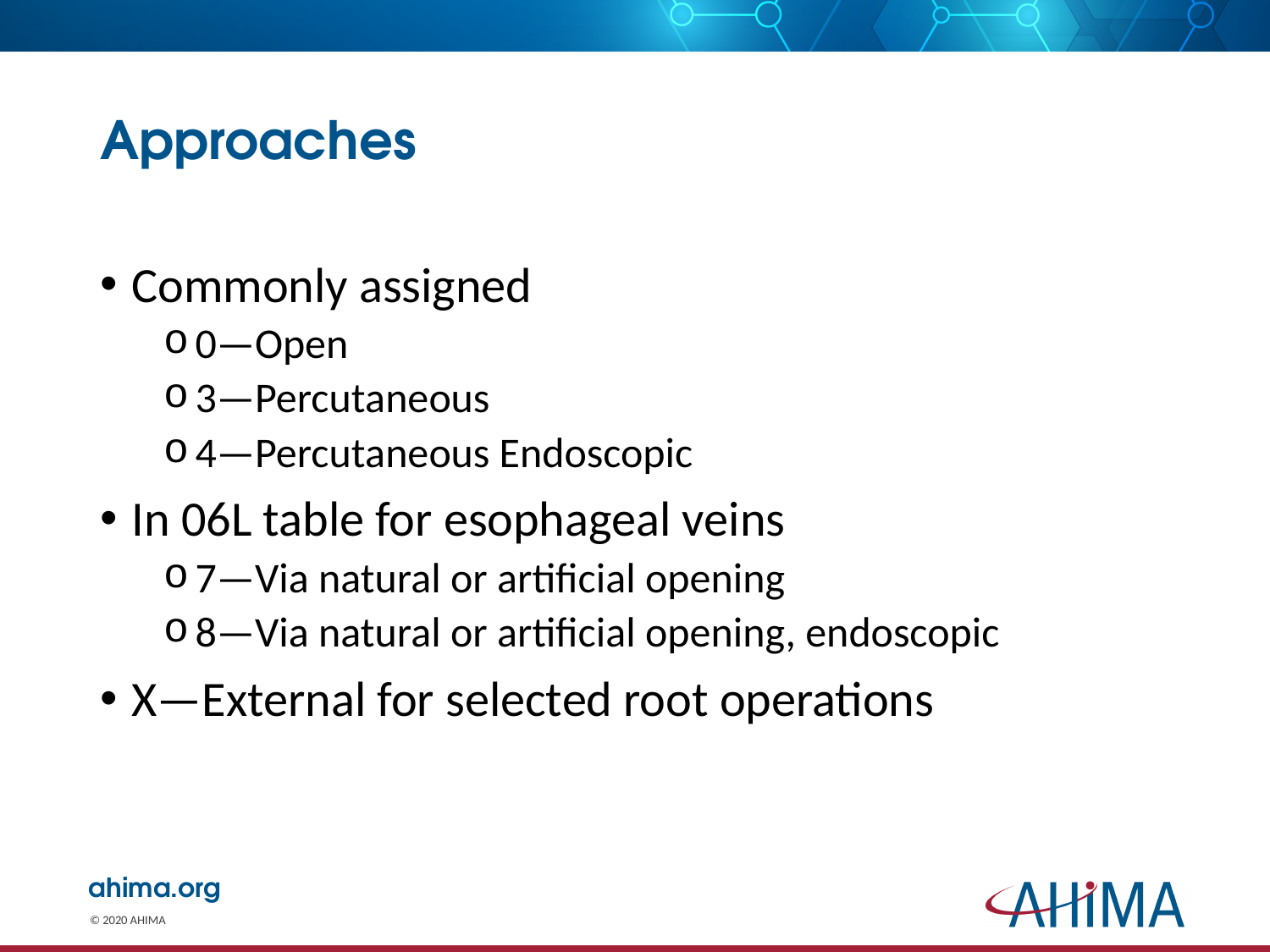

# Approaches
Commonly assigned
0—Open
3—Percutaneous
4—Percutaneous Endoscopic
In 06L table for esophageal veins
7—Via natural or artificial opening
8—Via natural or artificial opening, endoscopic
X—External for selected root operations